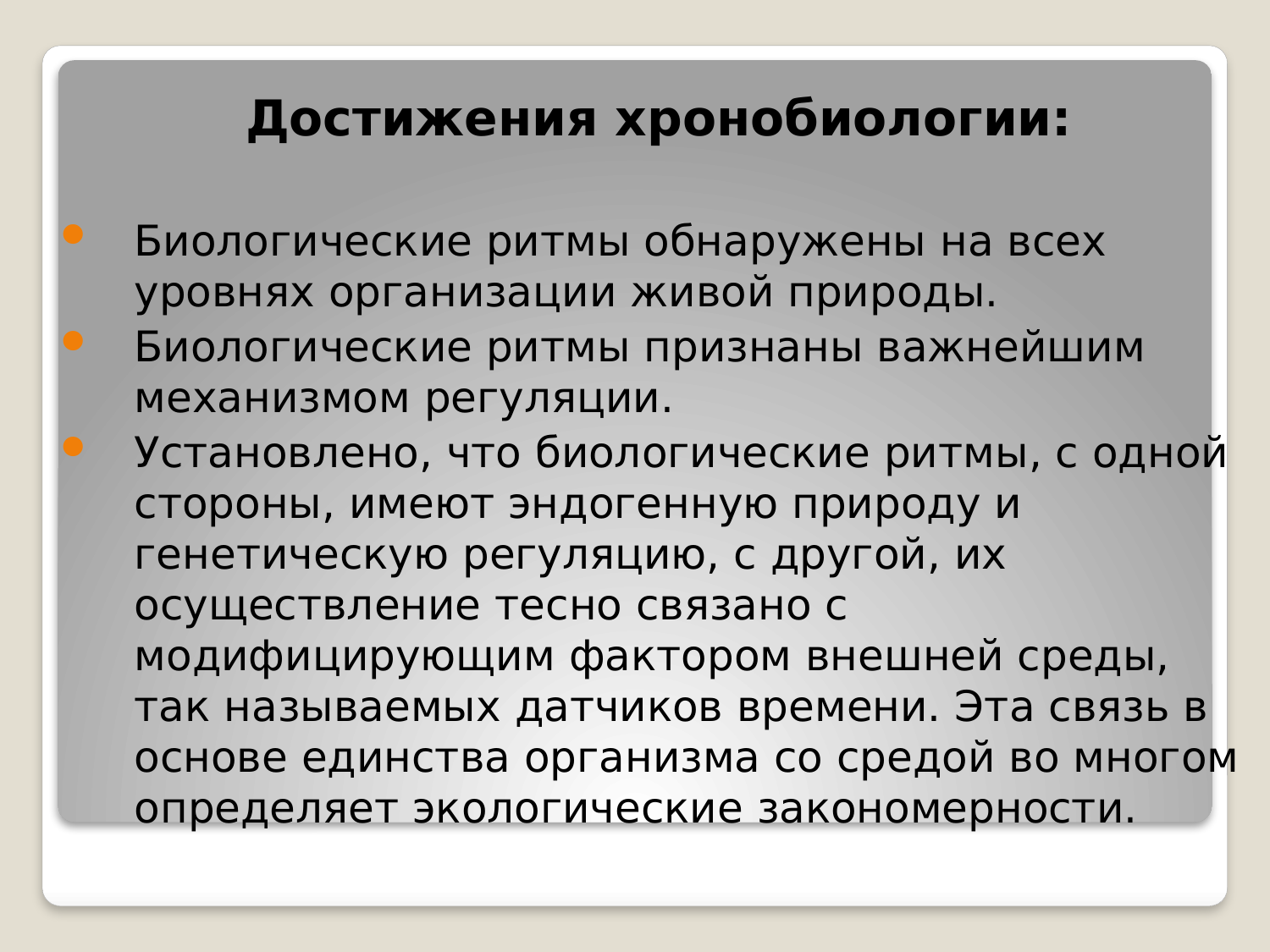

Достижения хронобиологии:

Биологические ритмы обнаружены на всех уровнях организации живой природы.
Биологические ритмы признаны важнейшим механизмом регуляции.
Установлено, что биологические ритмы, с одной стороны, имеют эндогенную природу и генетическую регуляцию, с другой, их осуществление тесно связано с модифицирующим фактором внешней среды, так называемых датчиков времени. Эта связь в основе единства организма со средой во многом определяет экологические закономерности.